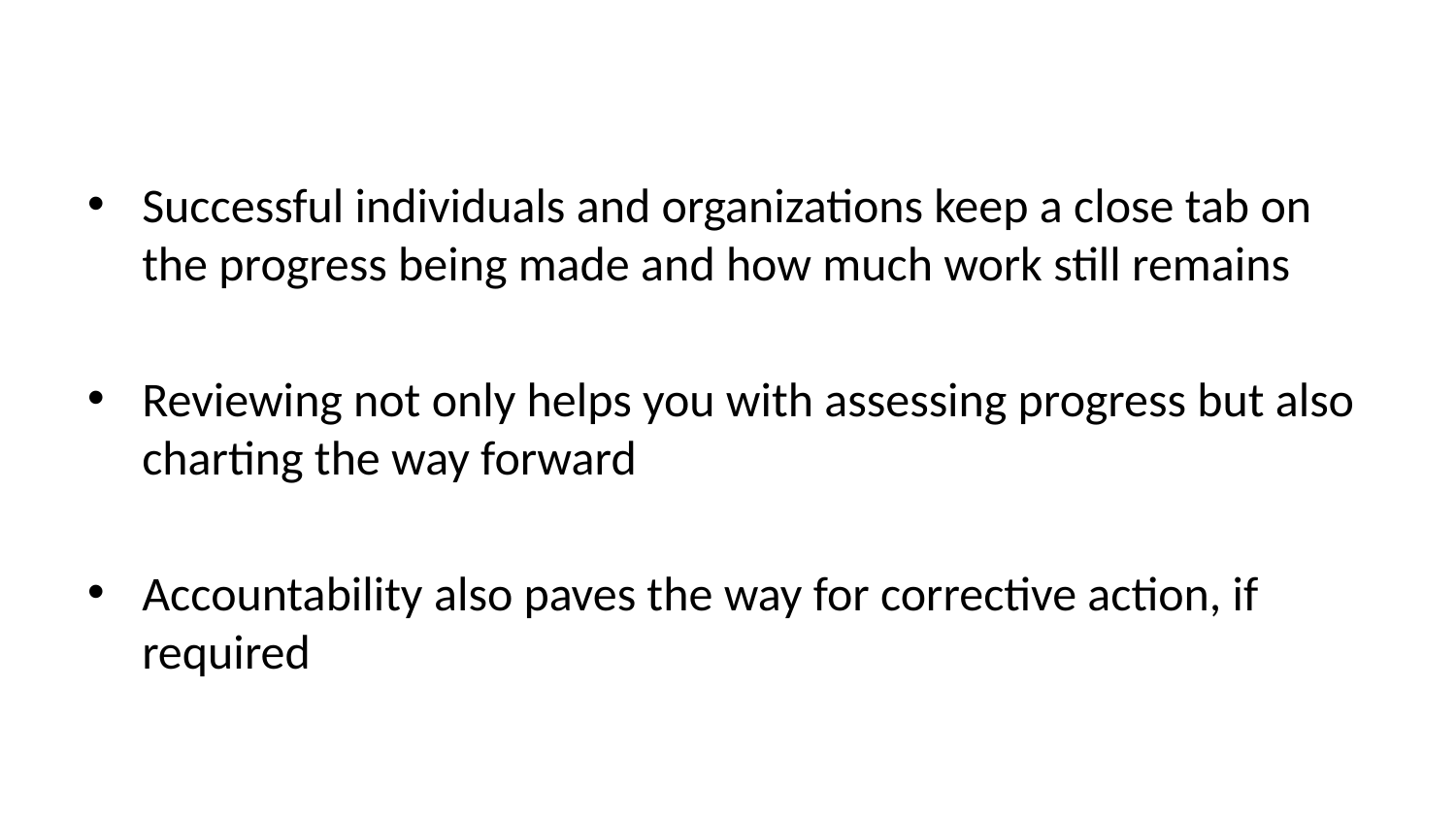

Successful individuals and organizations keep a close tab on the progress being made and how much work still remains

Reviewing not only helps you with assessing progress but also charting the way forward

Accountability also paves the way for corrective action, if required